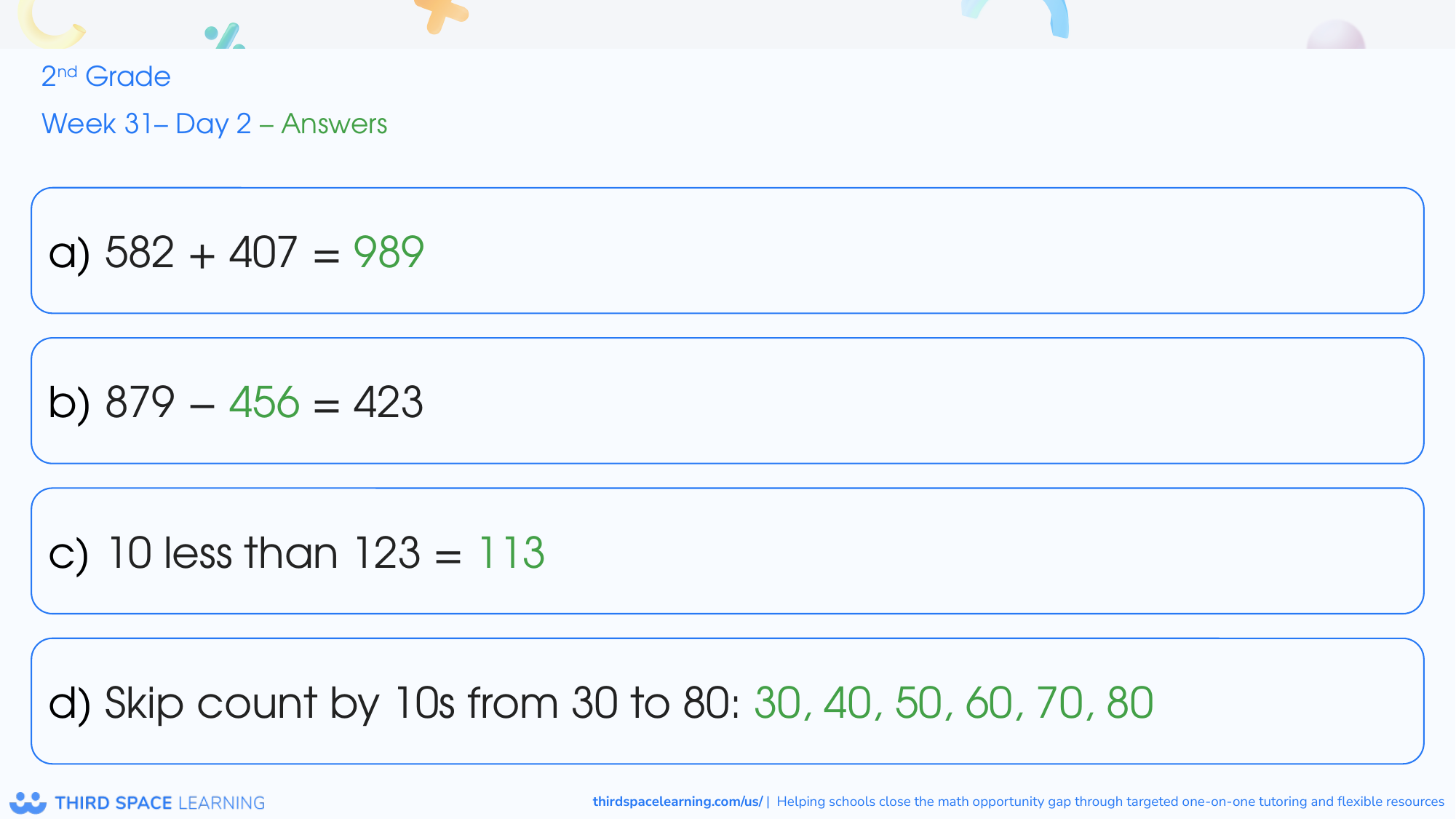

2nd Grade
Week 31– Day 2 – Answers
582 + 407 = 989
879 − 456 = 423
10 less than 123 = 113
Skip count by 10s from 30 to 80: 30, 40, 50, 60, 70, 80